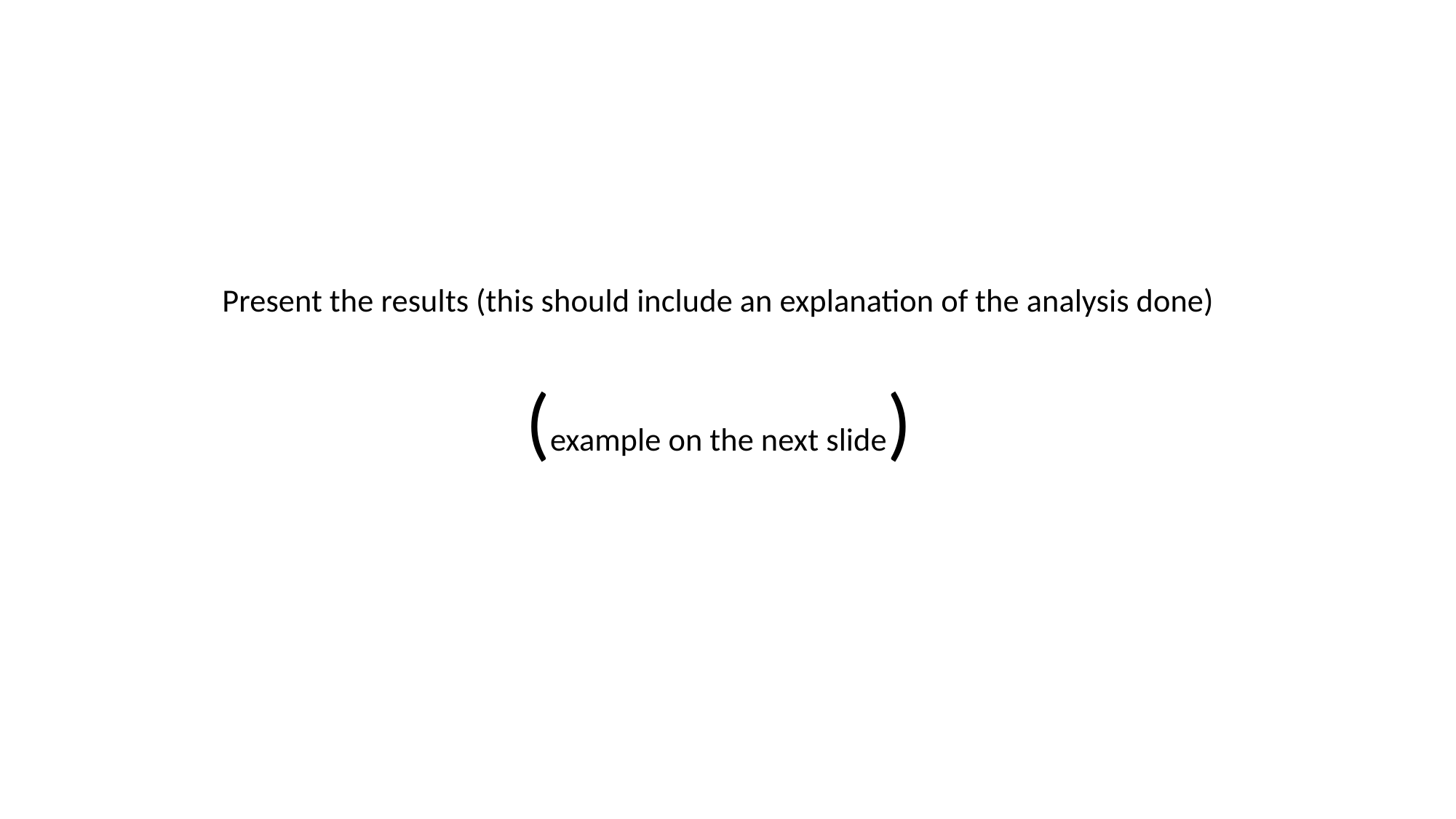

#
Present the results (this should include an explanation of the analysis done)

(example on the next slide)